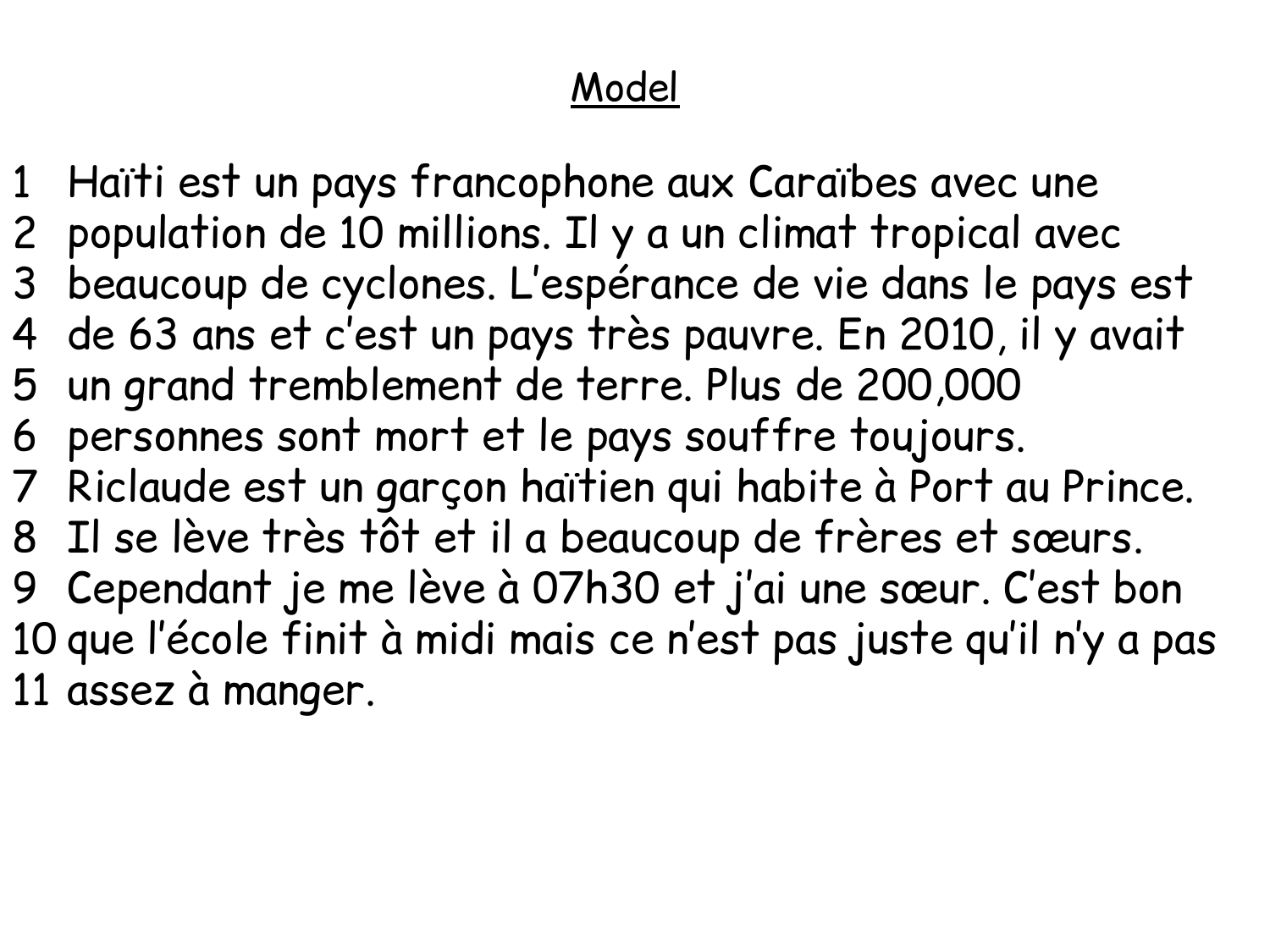

Model
1
2
3
4
5
6
7
8
9
10
11

Haïti est un pays francophone aux Caraïbes avec une population de 10 millions. Il y a un climat tropical avec beaucoup de cyclones. L’espérance de vie dans le pays est de 63 ans et c’est un pays très pauvre. En 2010, il y avait un grand tremblement de terre. Plus de 200,000 personnes sont mort et le pays souffre toujours.
Riclaude est un garçon haïtien qui habite à Port au Prince. Il se lève très tôt et il a beaucoup de frères et sœurs. Cependant je me lève à 07h30 et j’ai une sœur. C’est bon que l’école finit à midi mais ce n’est pas juste qu’il n’y a pas assez à manger.